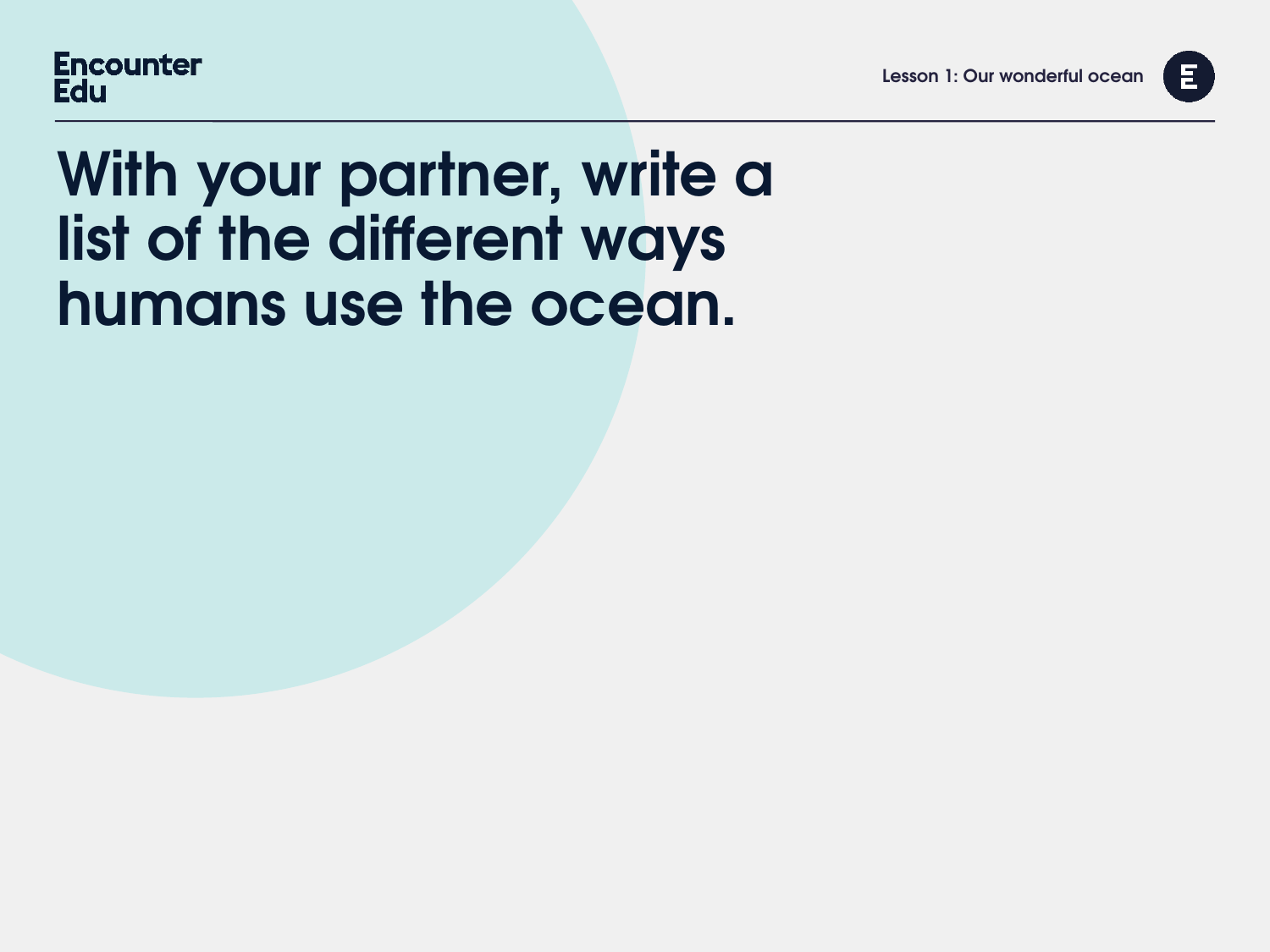

# Lesson 1: Our wonderful ocean
With your partner, write a list of the different ways humans use the ocean.